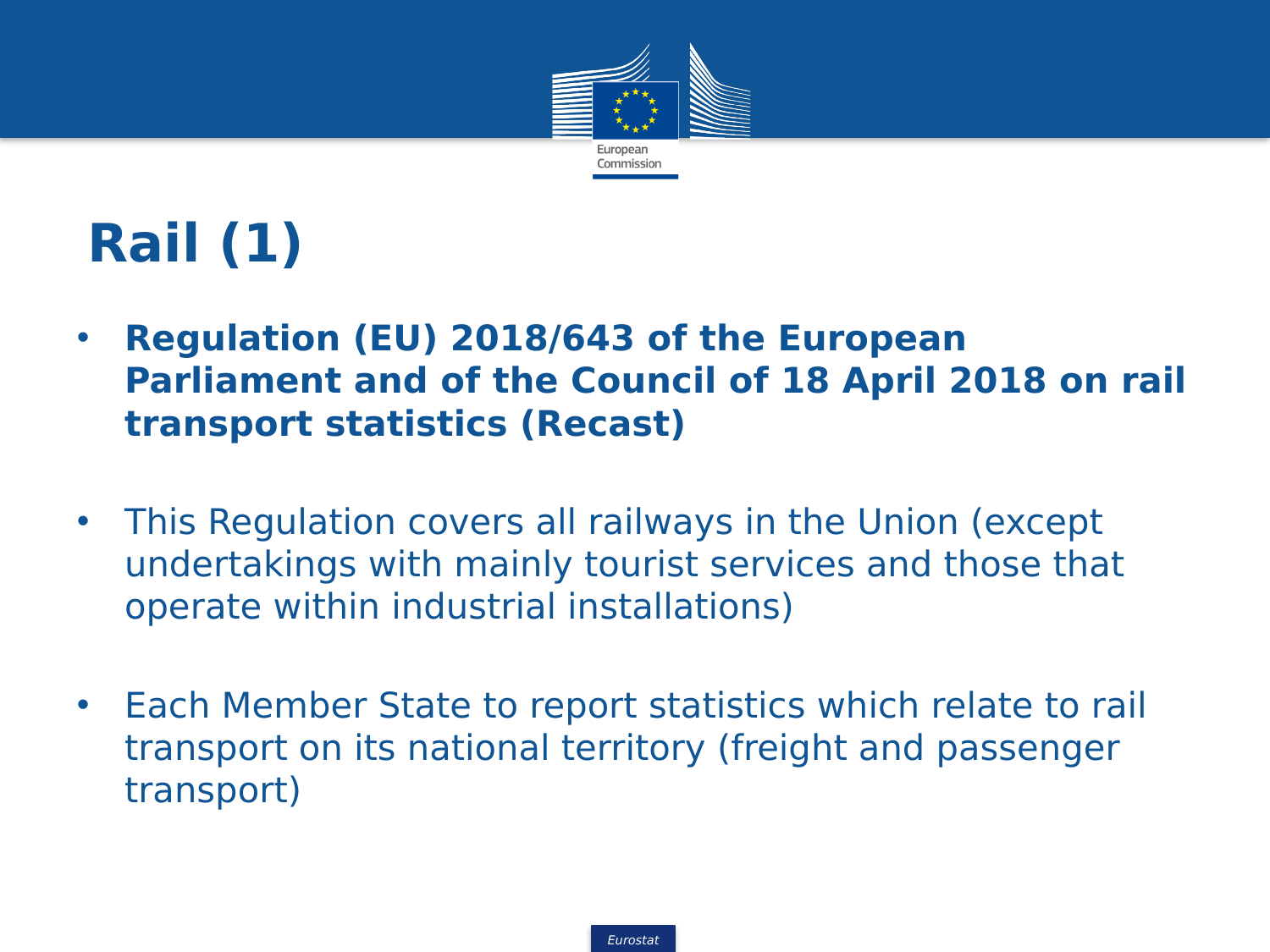

# Rail (1)
Regulation (EU) 2018/643 of the European Parliament and of the Council of 18 April 2018 on rail transport statistics (Recast)

This Regulation covers all railways in the Union (except undertakings with mainly tourist services and those that operate within industrial installations)

Each Member State to report statistics which relate to rail transport on its national territory (freight and passenger transport)

9
2/20/2019